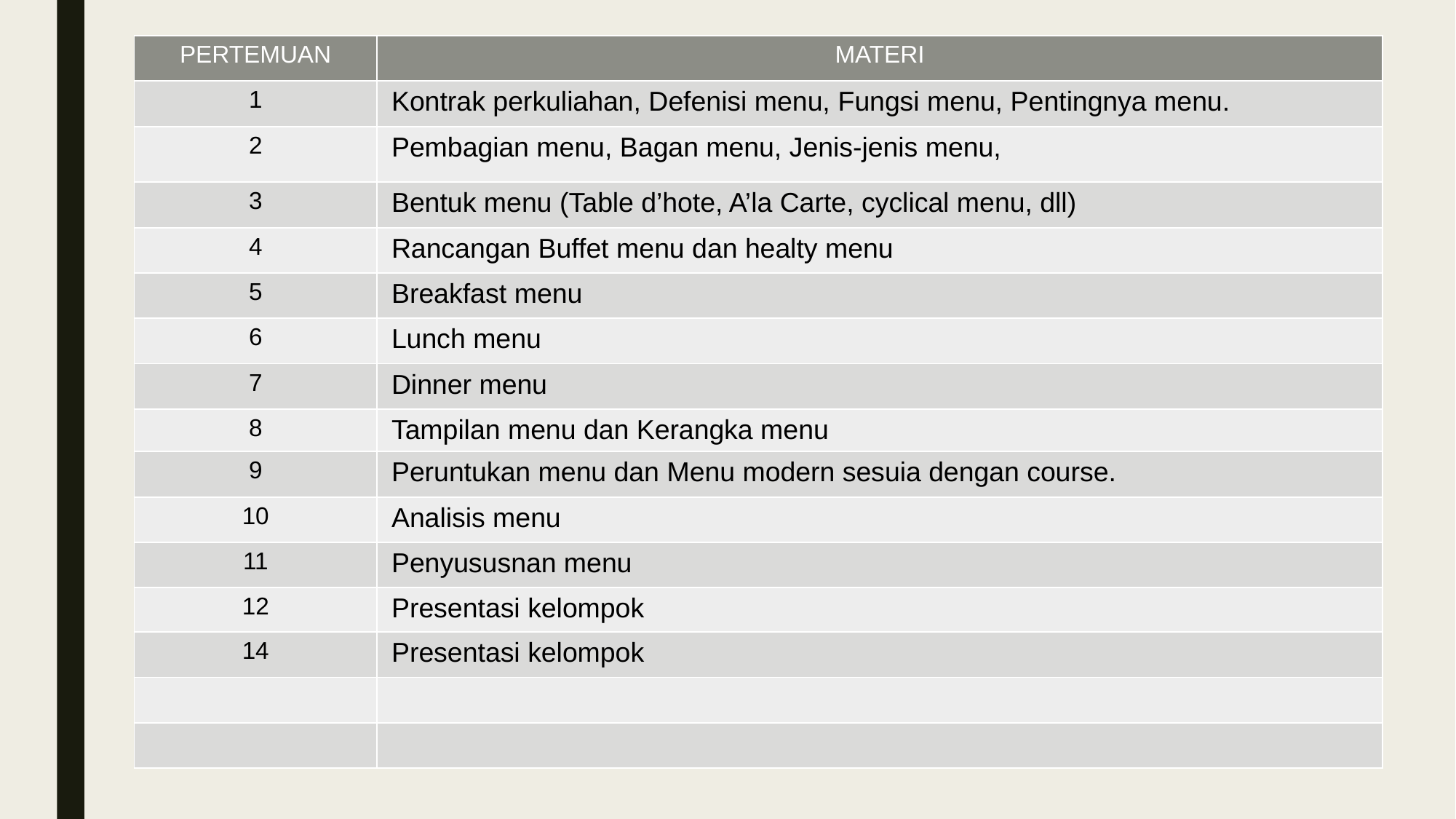

| PERTEMUAN | MATERI |
| --- | --- |
| 1 | Kontrak perkuliahan, Defenisi menu, Fungsi menu, Pentingnya menu. |
| 2 | Pembagian menu, Bagan menu, Jenis-jenis menu, |
| 3 | Bentuk menu (Table d’hote, A’la Carte, cyclical menu, dll) |
| 4 | Rancangan Buffet menu dan healty menu |
| 5 | Breakfast menu |
| 6 | Lunch menu |
| 7 | Dinner menu |
| 8 | Tampilan menu dan Kerangka menu |
| 9 | Peruntukan menu dan Menu modern sesuia dengan course. |
| 10 | Analisis menu |
| 11 | Penyususnan menu |
| 12 | Presentasi kelompok |
| 14 | Presentasi kelompok |
|  |  |
|  |  |